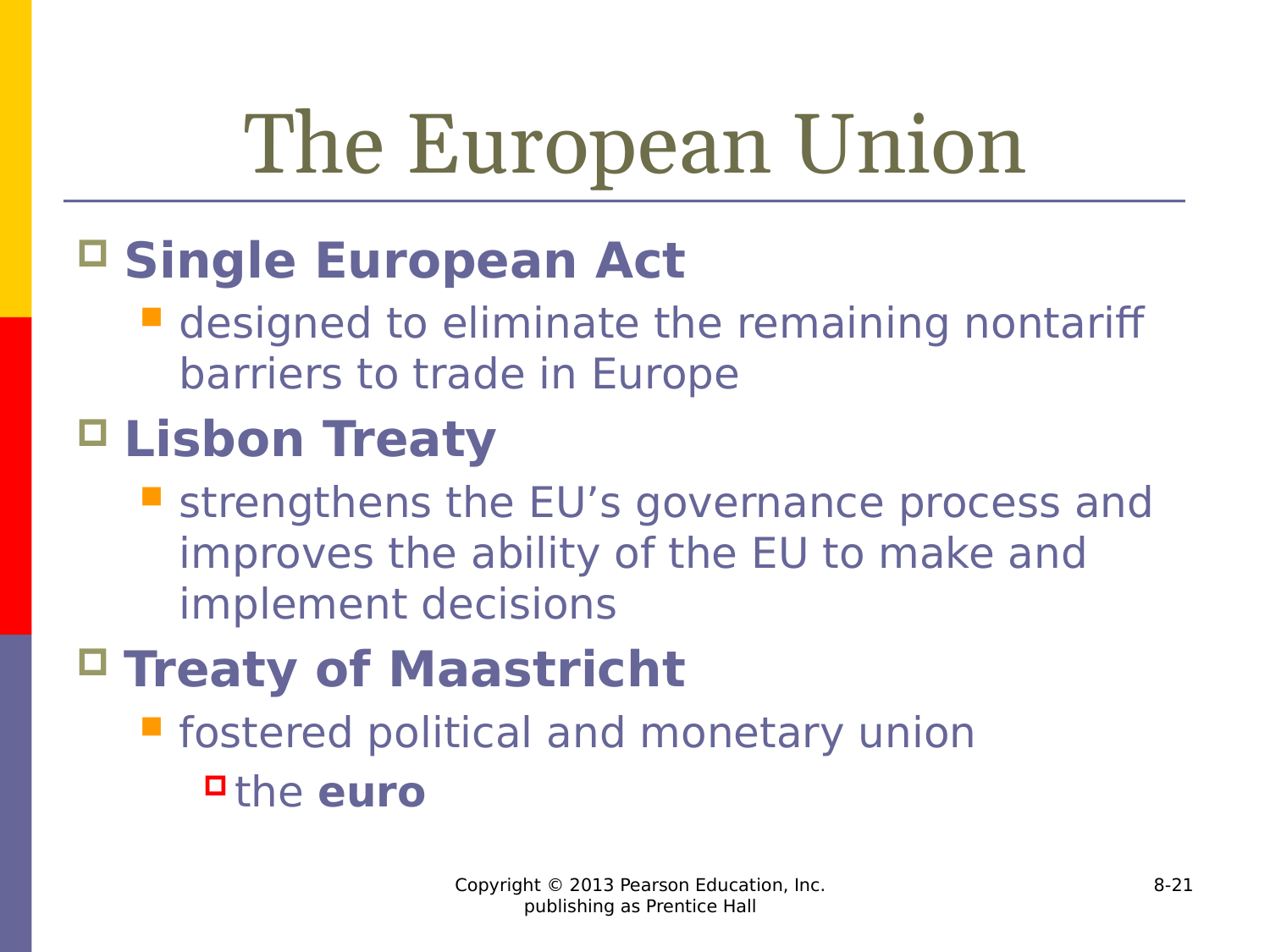

# The European Union
Single European Act
designed to eliminate the remaining nontariff barriers to trade in Europe
Lisbon Treaty
strengthens the EU’s governance process and improves the ability of the EU to make and implement decisions
Treaty of Maastricht
fostered political and monetary union
the euro
Copyright © 2013 Pearson Education, Inc. publishing as Prentice Hall
8-21